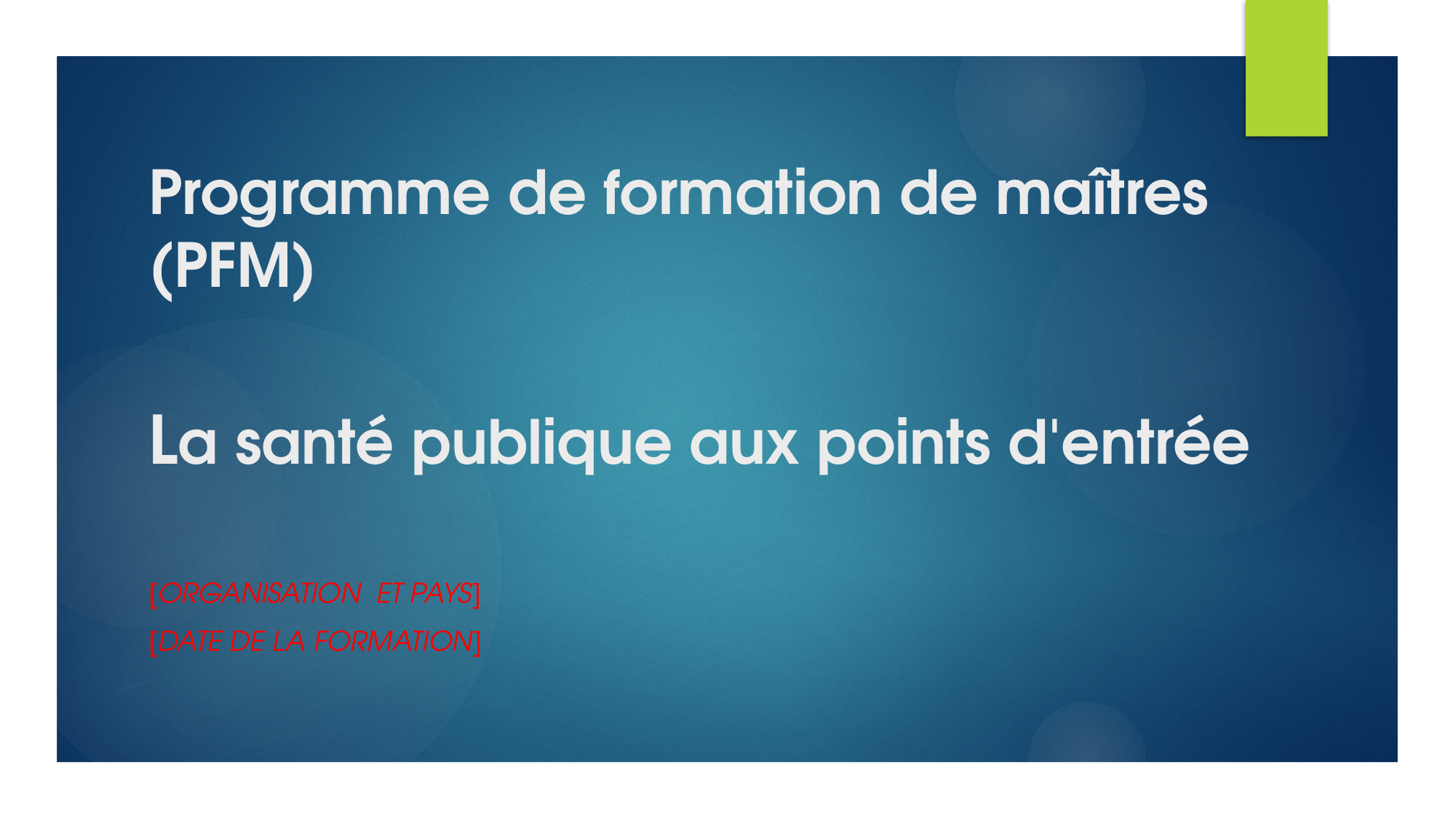

# Programme de formation de maîtres (PFM) La santé publique aux points d'entrée
[organisation  ET PAYS]
[date DE LA FORMATION]